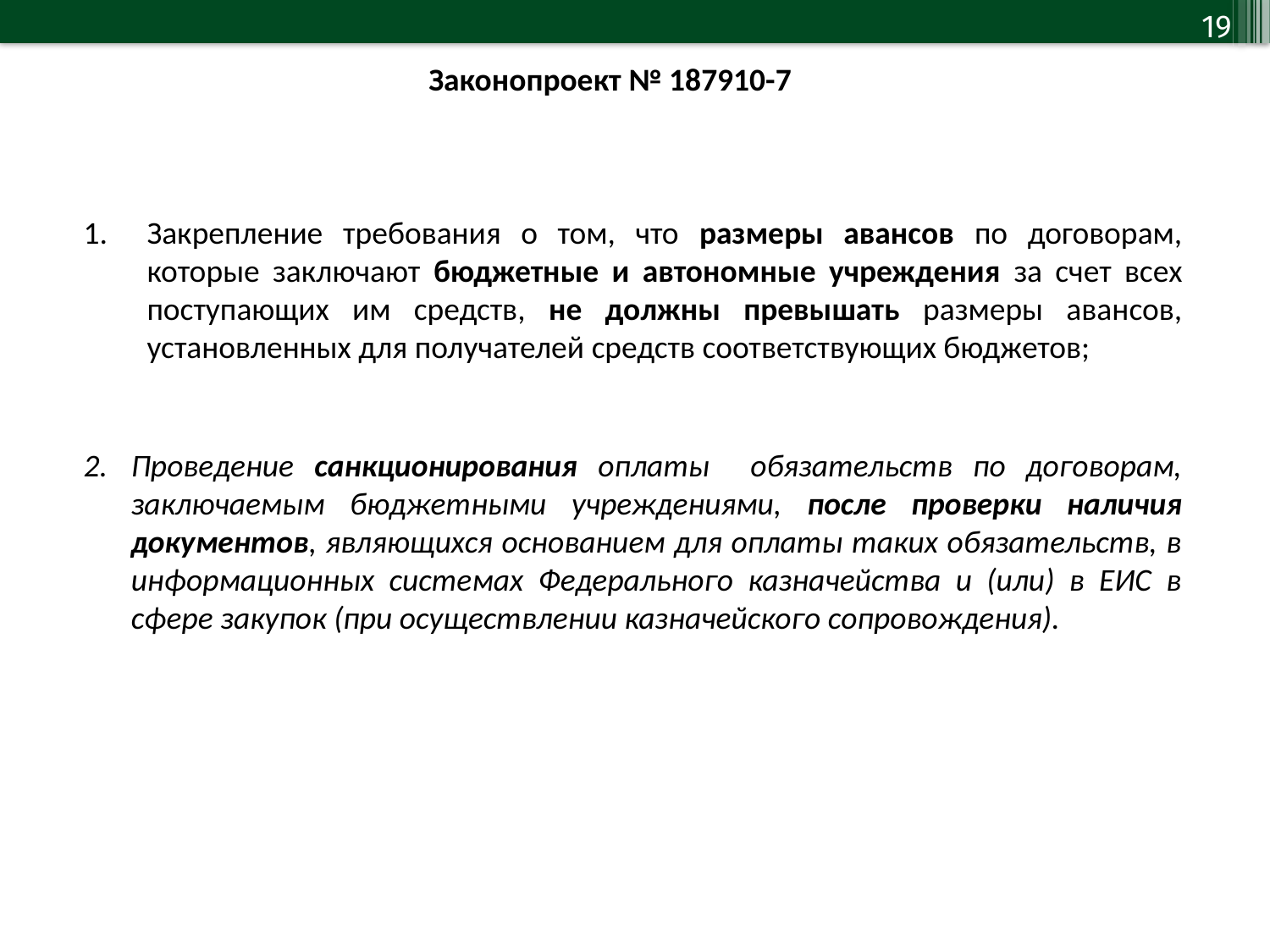

Законопроект № 187910-7
Закрепление требования о том, что размеры авансов по договорам, которые заключают бюджетные и автономные учреждения за счет всех поступающих им средств, не должны превышать размеры авансов, установленных для получателей средств соответствующих бюджетов;

Проведение санкционирования оплаты  обязательств по договорам, заключаемым бюджетными учреждениями, после проверки наличия документов, являющихся основанием для оплаты таких обязательств, в информационных системах Федерального казначейства и (или) в ЕИС в сфере закупок (при осуществлении казначейского сопровождения).